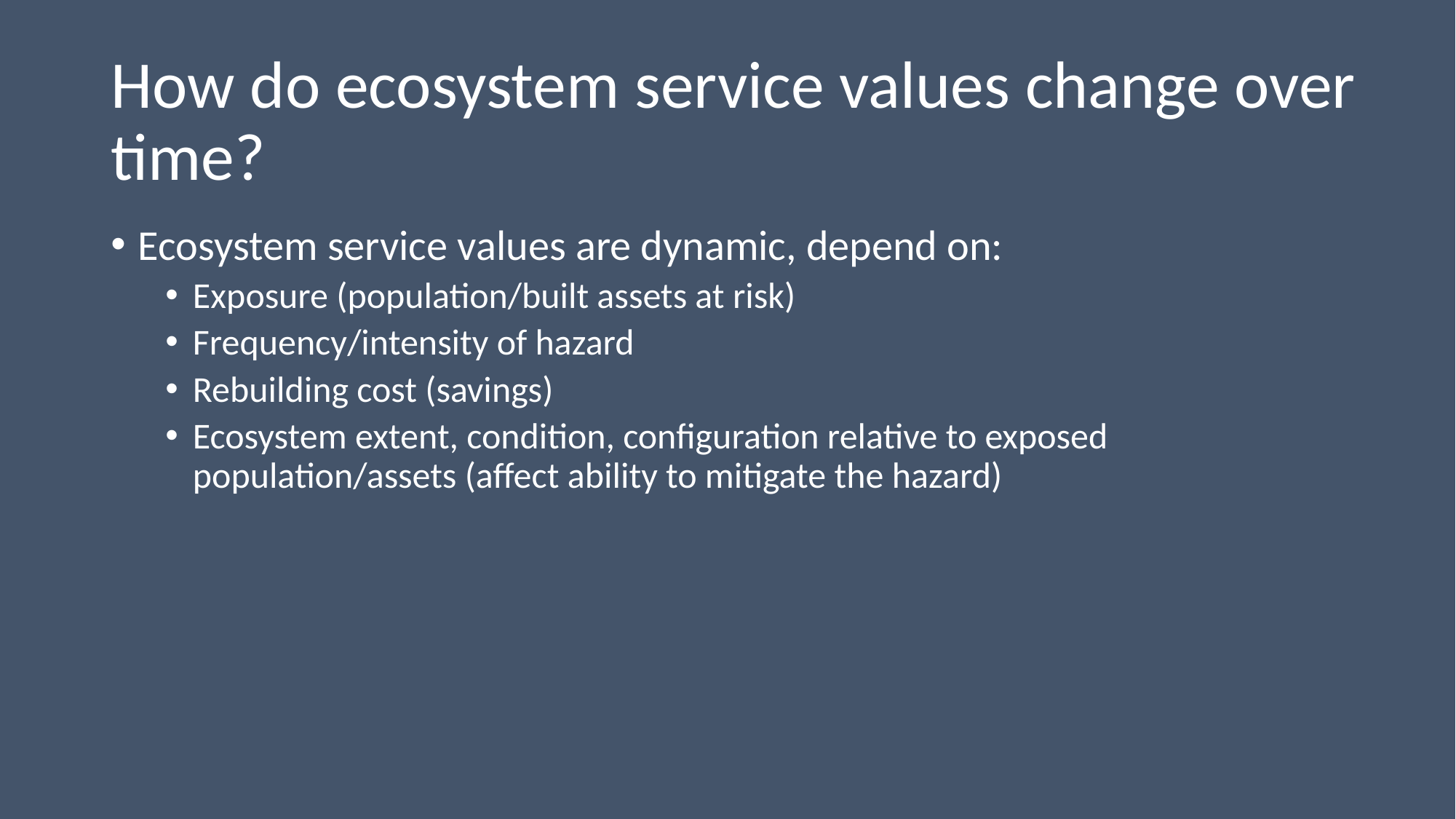

# How do ecosystem service values change over time?
Ecosystem service values are dynamic, depend on:
Exposure (population/built assets at risk)
Frequency/intensity of hazard
Rebuilding cost (savings)
Ecosystem extent, condition, configuration relative to exposed population/assets (affect ability to mitigate the hazard)